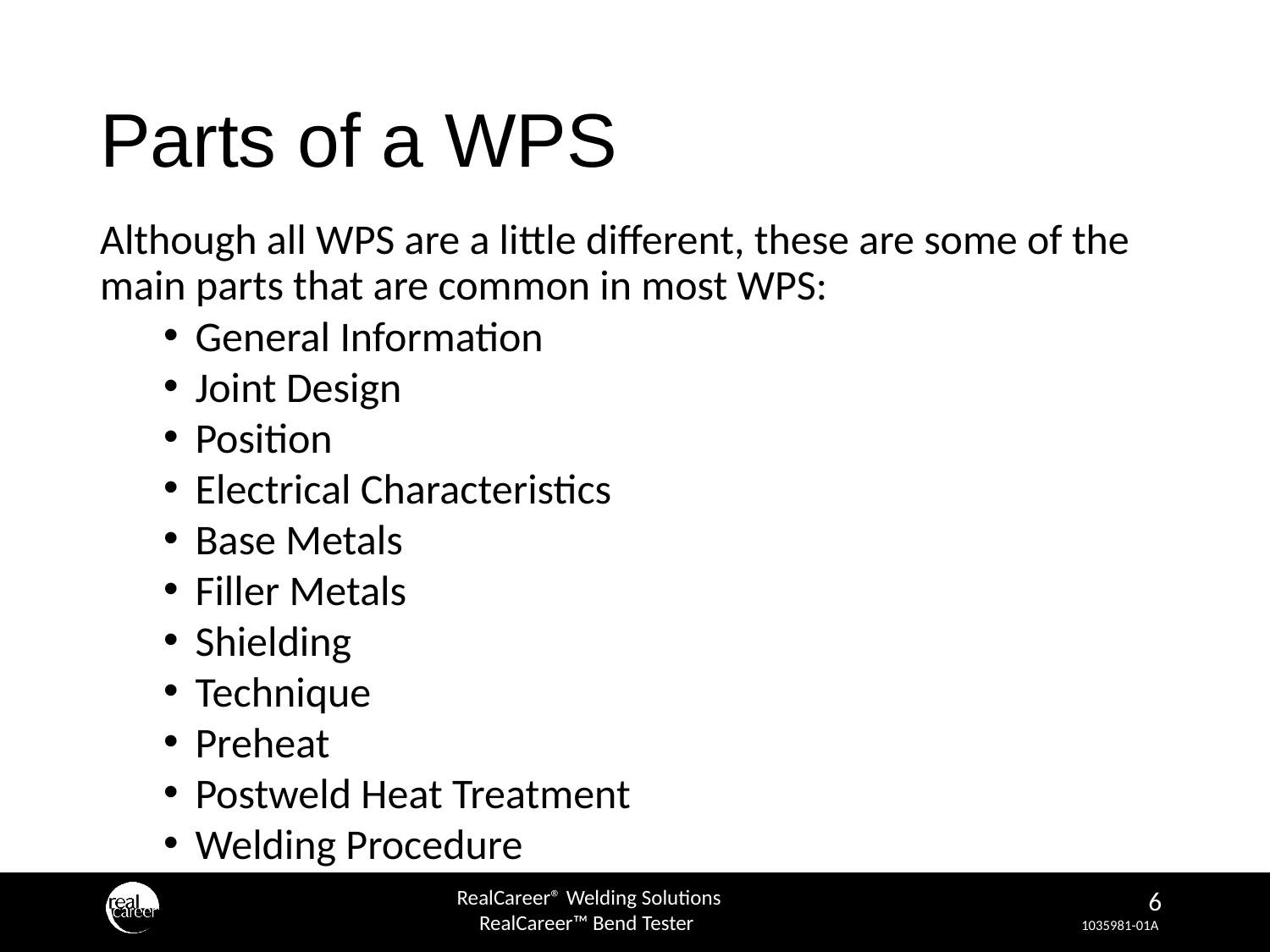

# Parts of a WPS
Although all WPS are a little different, these are some of the main parts that are common in most WPS:
General Information
Joint Design
Position
Electrical Characteristics
Base Metals
Filler Metals
Shielding
Technique
Preheat
Postweld Heat Treatment
Welding Procedure